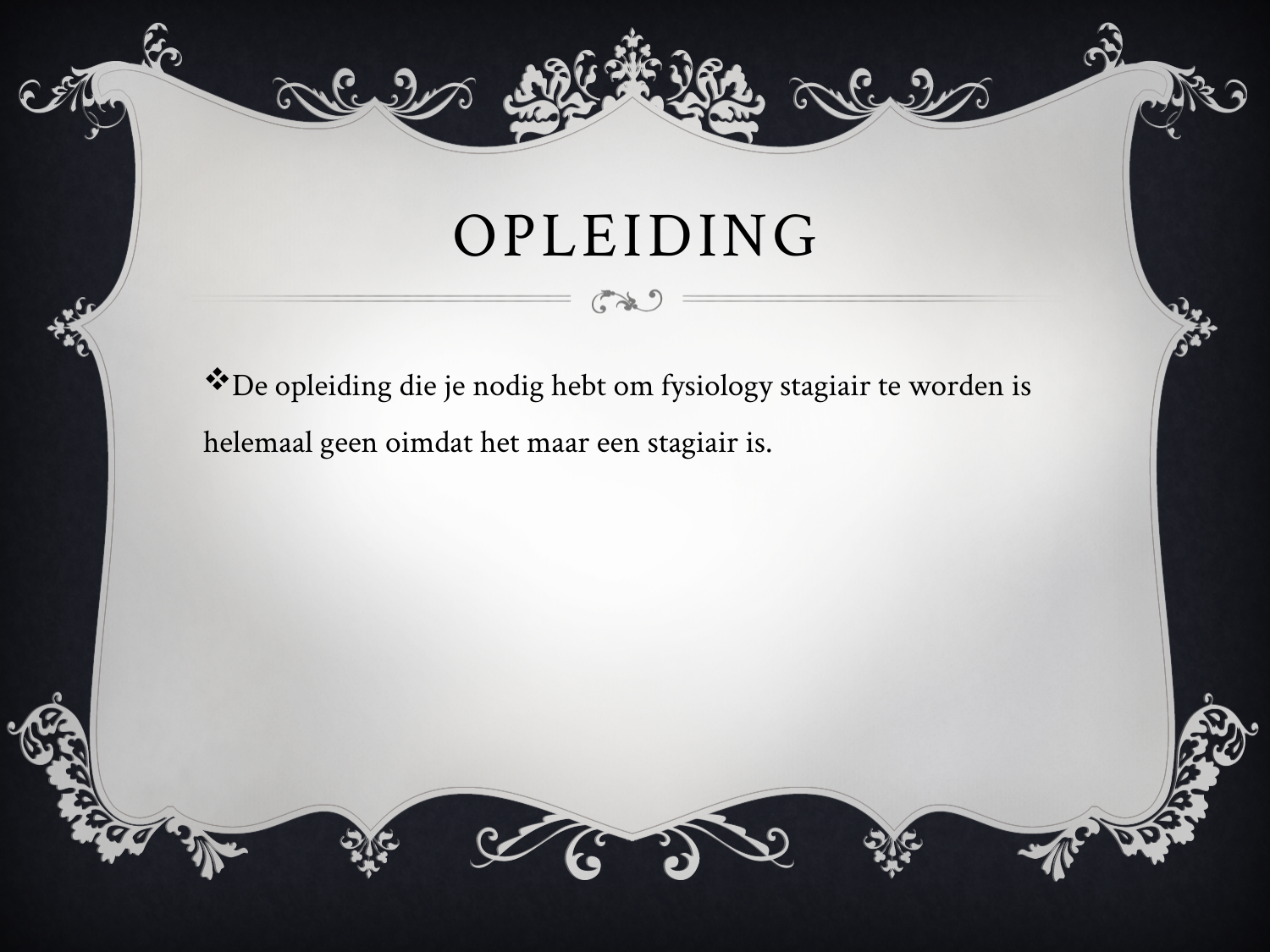

# opleiding
De opleiding die je nodig hebt om fysiology stagiair te worden is helemaal geen oimdat het maar een stagiair is.